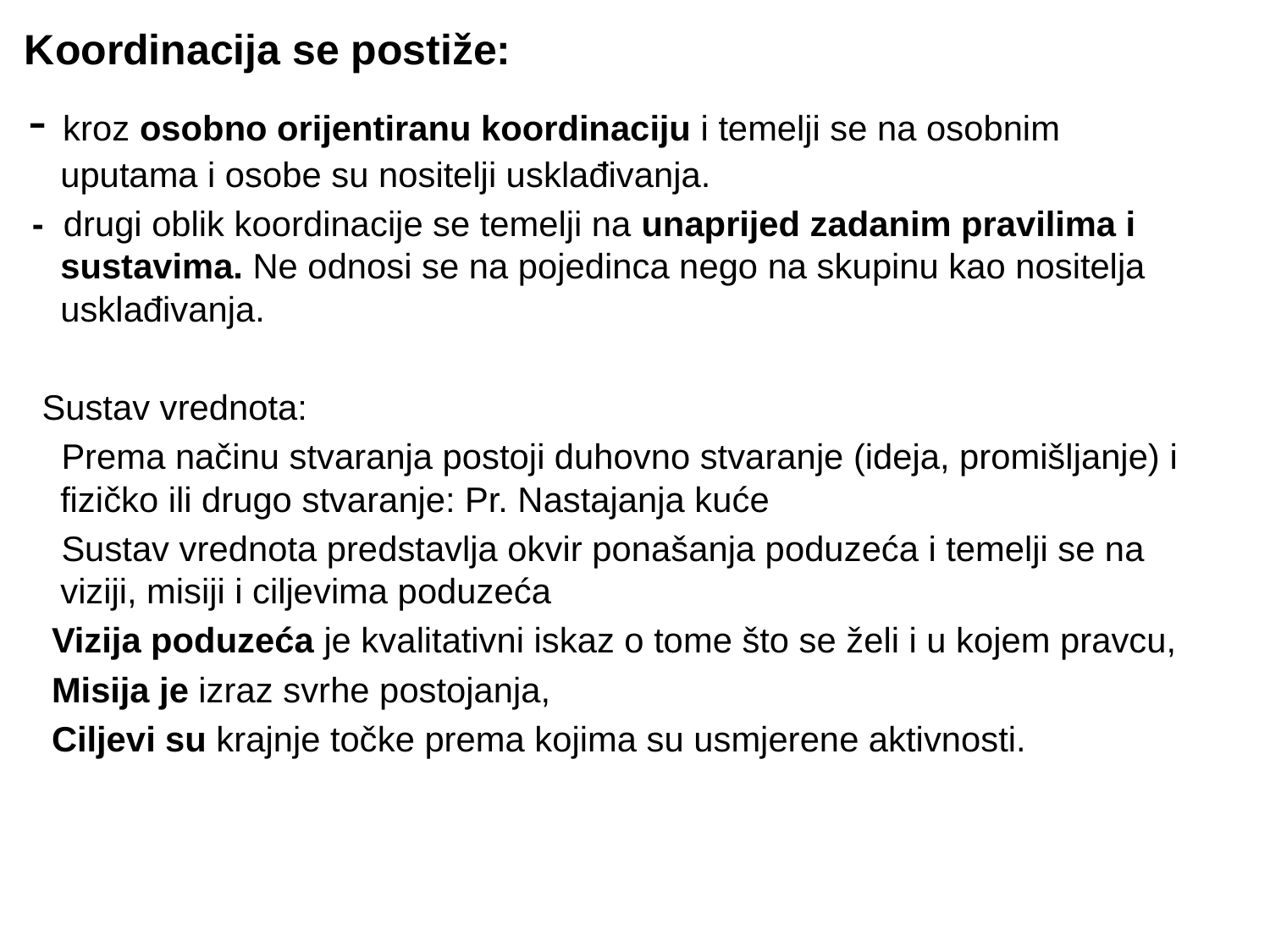

Koordinacija se postiže:
 - kroz osobno orijentiranu koordinaciju i temelji se na osobnim uputama i osobe su nositelji usklađivanja.
  -  drugi oblik koordinacije se temelji na unaprijed zadanim pravilima i sustavima. Ne odnosi se na pojedinca nego na skupinu kao nositelja usklađivanja.

   Sustav vrednota:
     Prema načinu stvaranja postoji duhovno stvaranje (ideja, promišljanje) i fizičko ili drugo stvaranje: Pr. Nastajanja kuće
     Sustav vrednota predstavlja okvir ponašanja poduzeća i temelji se na viziji, misiji i ciljevima poduzeća
    Vizija poduzeća je kvalitativni iskaz o tome što se želi i u kojem pravcu,
    Misija je izraz svrhe postojanja,
    Ciljevi su krajnje točke prema kojima su usmjerene aktivnosti.